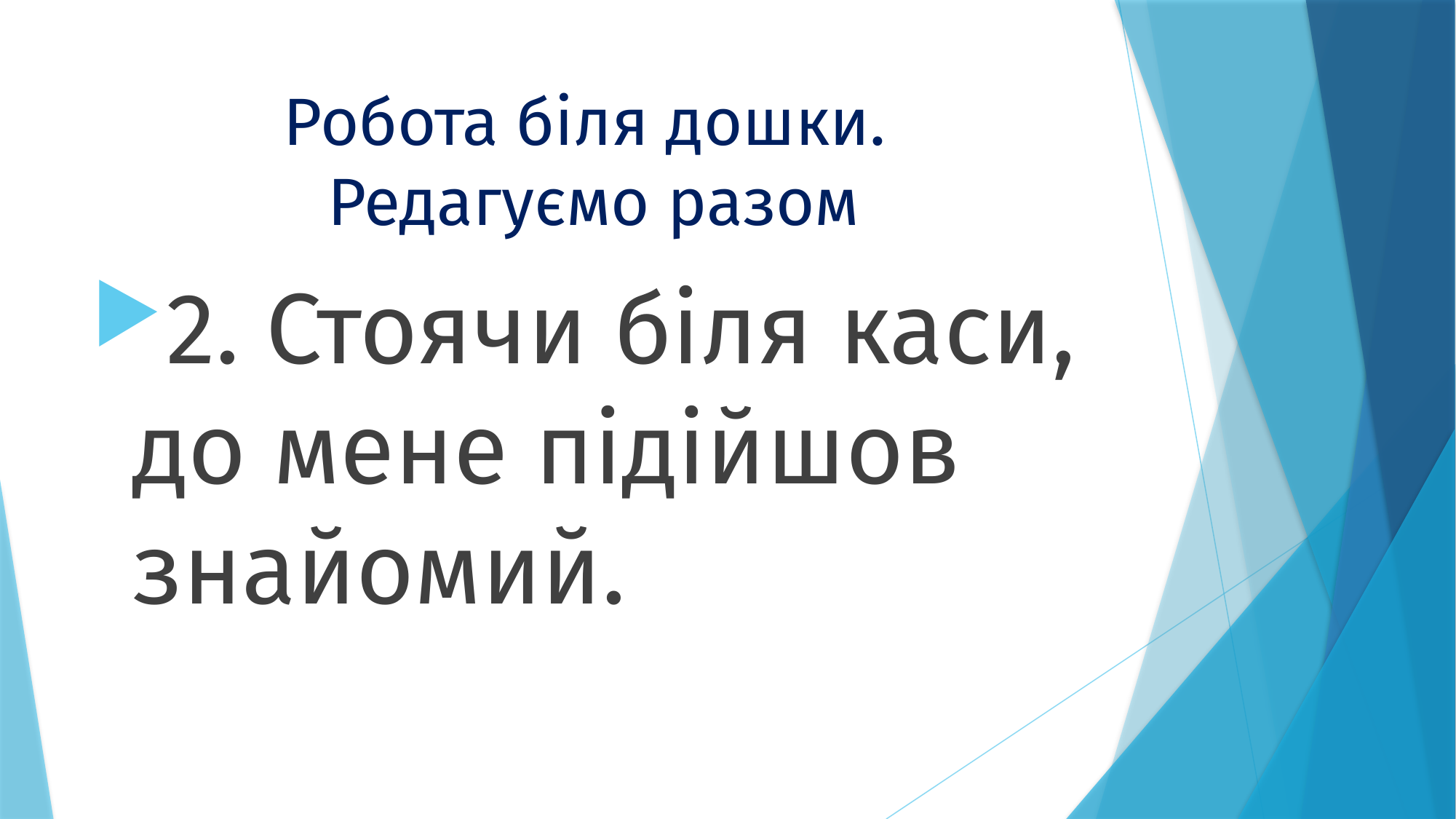

# Робота біля дошки. Редагуємо разом
2. Стоячи біля каси, до мене підійшов знайомий.